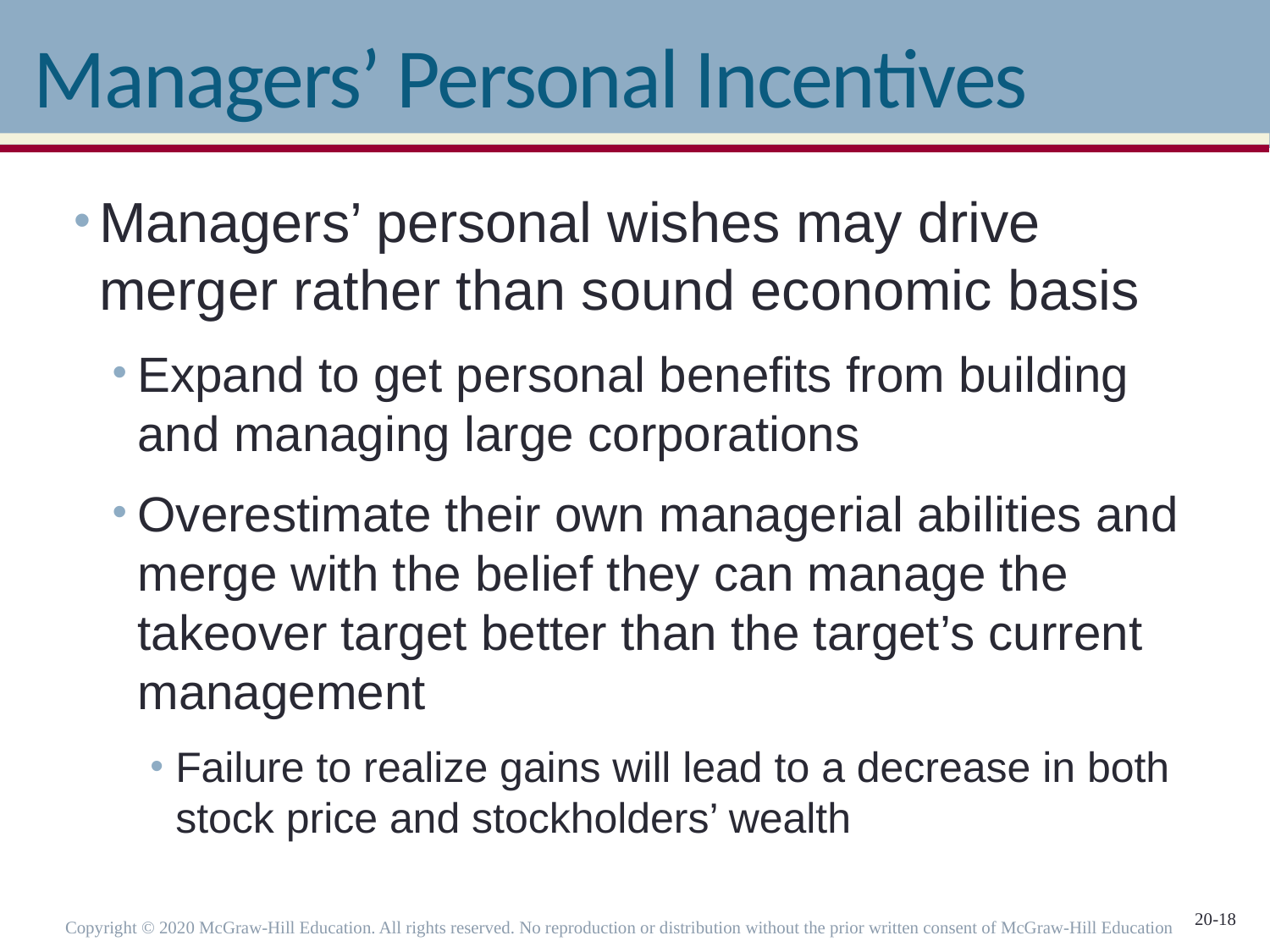

# Managers’ Personal Incentives
Managers’ personal wishes may drive merger rather than sound economic basis
Expand to get personal benefits from building and managing large corporations
Overestimate their own managerial abilities and merge with the belief they can manage the takeover target better than the target’s current management
Failure to realize gains will lead to a decrease in both stock price and stockholders’ wealth
Copyright © 2020 McGraw-Hill Education. All rights reserved. No reproduction or distribution without the prior written consent of McGraw-Hill Education